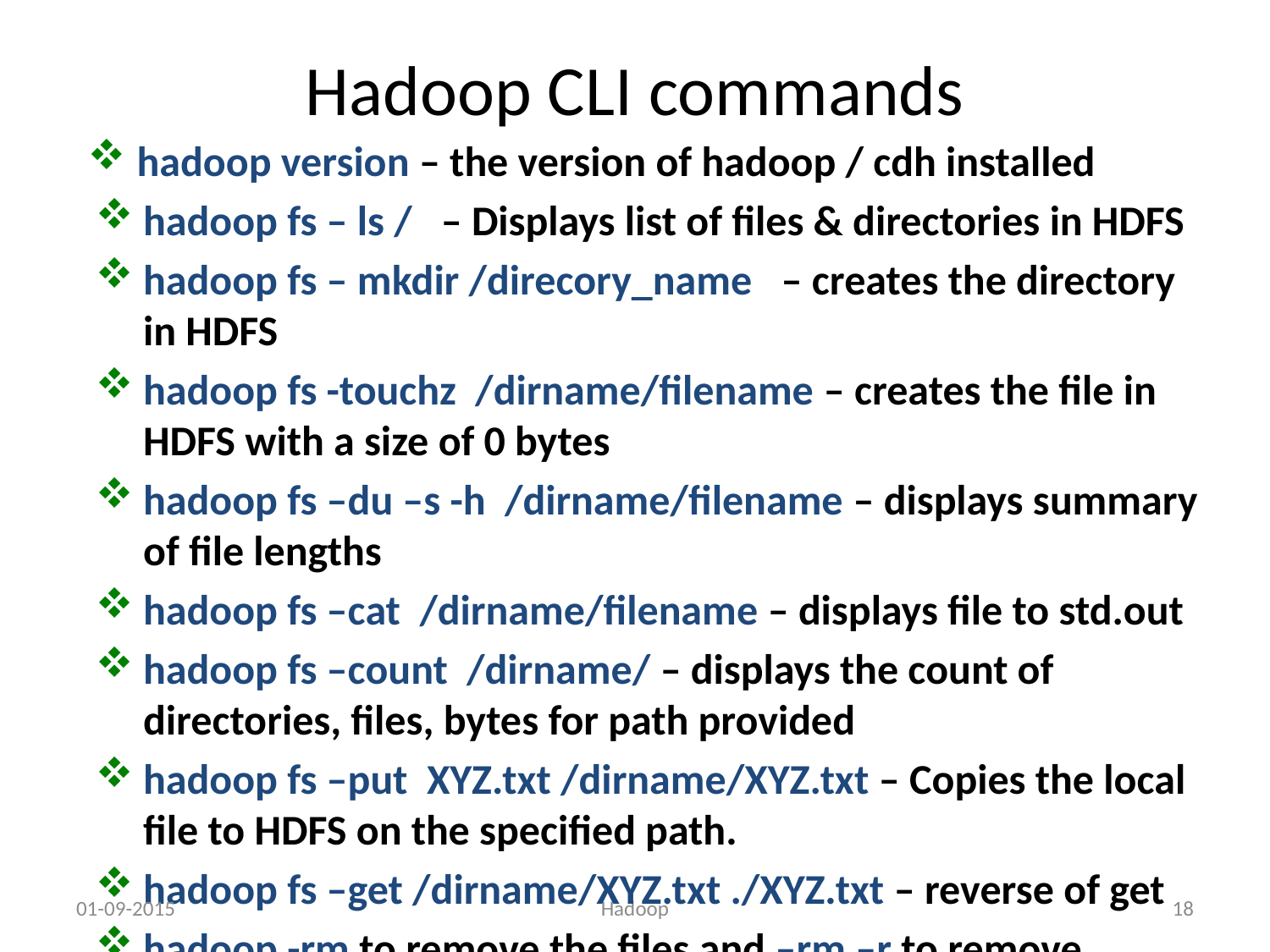

# Hadoop CLI commands
 hadoop version – the version of hadoop / cdh installed
hadoop fs – ls /   – Displays list of files & directories in HDFS
hadoop fs – mkdir /direcory_name   – creates the directory in HDFS
hadoop fs -touchz  /dirname/filename – creates the file in HDFS with a size of 0 bytes
hadoop fs –du –s -h  /dirname/filename – displays summary of file lengths
hadoop fs –cat  /dirname/filename – displays file to std.out
hadoop fs –count  /dirname/ – displays the count of directories, files, bytes for path provided
hadoop fs –put  XYZ.txt /dirname/XYZ.txt – Copies the local file to HDFS on the specified path.
hadoop fs –get /dirname/XYZ.txt ./XYZ.txt – reverse of get
hadoop -rm to remove the files and –rm –r to remove directories
01-09-2015
Hadoop
18